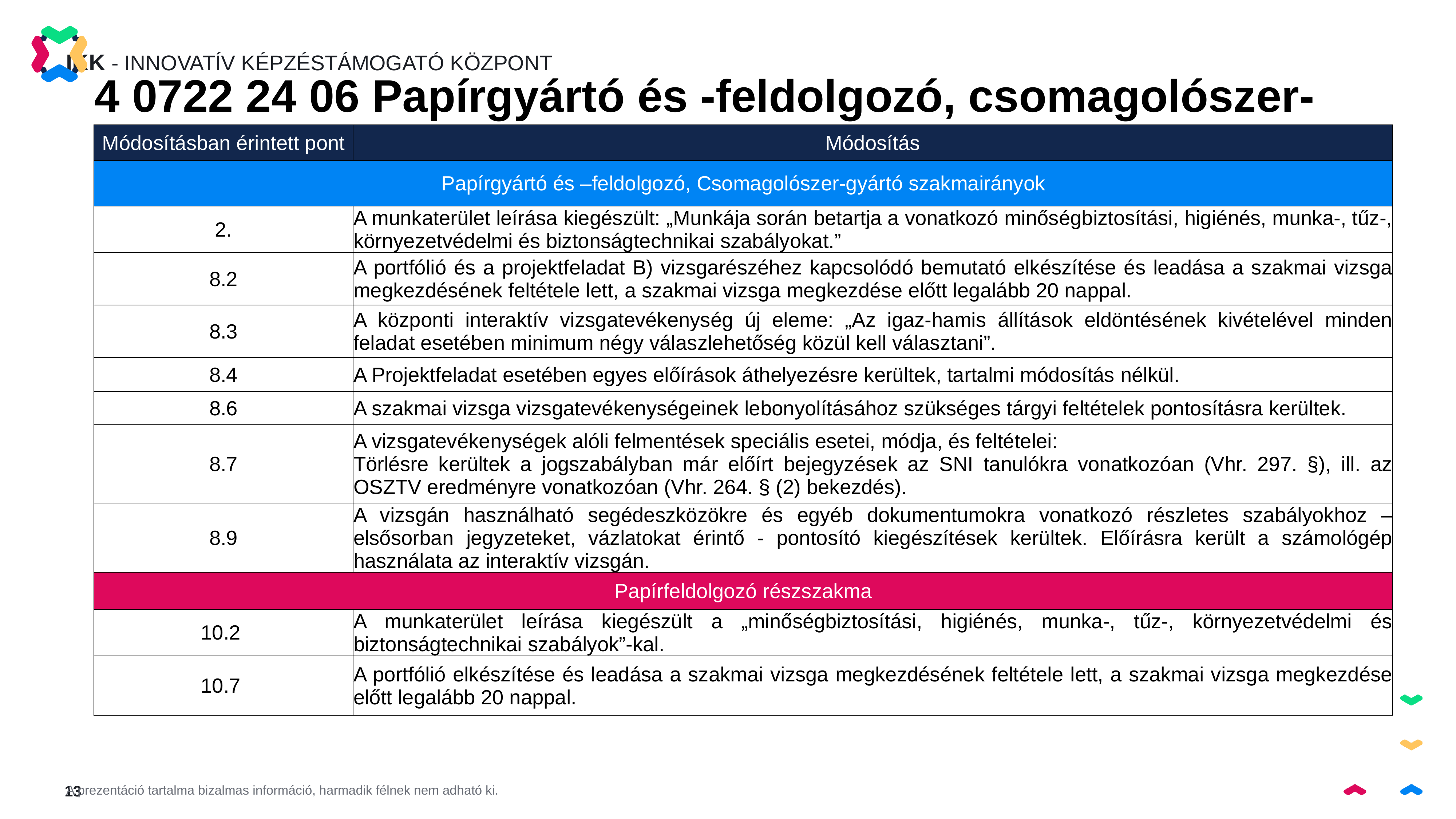

4 0722 24 06 Papírgyártó és -feldolgozó, csomagolószer-gyártó
| Módosításban érintett pont | Módosítás |
| --- | --- |
| Papírgyártó és –feldolgozó, Csomagolószer-gyártó szakmairányok |  |
| 2. | A munkaterület leírása kiegészült: „Munkája során betartja a vonatkozó minőségbiztosítási, higiénés, munka-, tűz-, környezetvédelmi és biztonságtechnikai szabályokat.” |
| 8.2 | A portfólió és a projektfeladat B) vizsgarészéhez kapcsolódó bemutató elkészítése és leadása a szakmai vizsga megkezdésének feltétele lett, a szakmai vizsga megkezdése előtt legalább 20 nappal. |
| 8.3 | A központi interaktív vizsgatevékenység új eleme: „Az igaz-hamis állítások eldöntésének kivételével minden feladat esetében minimum négy válaszlehetőség közül kell választani”. |
| 8.4 | A Projektfeladat esetében egyes előírások áthelyezésre kerültek, tartalmi módosítás nélkül. |
| 8.6 | A szakmai vizsga vizsgatevékenységeinek lebonyolításához szükséges tárgyi feltételek pontosításra kerültek. |
| 8.7 | A vizsgatevékenységek alóli felmentések speciális esetei, módja, és feltételei: Törlésre kerültek a jogszabályban már előírt bejegyzések az SNI tanulókra vonatkozóan (Vhr. 297. §), ill. az OSZTV eredményre vonatkozóan (Vhr. 264. § (2) bekezdés). |
| 8.9 | A vizsgán használható segédeszközökre és egyéb dokumentumokra vonatkozó részletes szabályokhoz – elsősorban jegyzeteket, vázlatokat érintő - pontosító kiegészítések kerültek. Előírásra került a számológép használata az interaktív vizsgán. |
| Papírfeldolgozó részszakma |  |
| 10.2 | A munkaterület leírása kiegészült a „minőségbiztosítási, higiénés, munka-, tűz-, környezetvédelmi és biztonságtechnikai szabályok”-kal. |
| 10.7 | A portfólió elkészítése és leadása a szakmai vizsga megkezdésének feltétele lett, a szakmai vizsga megkezdése előtt legalább 20 nappal. |